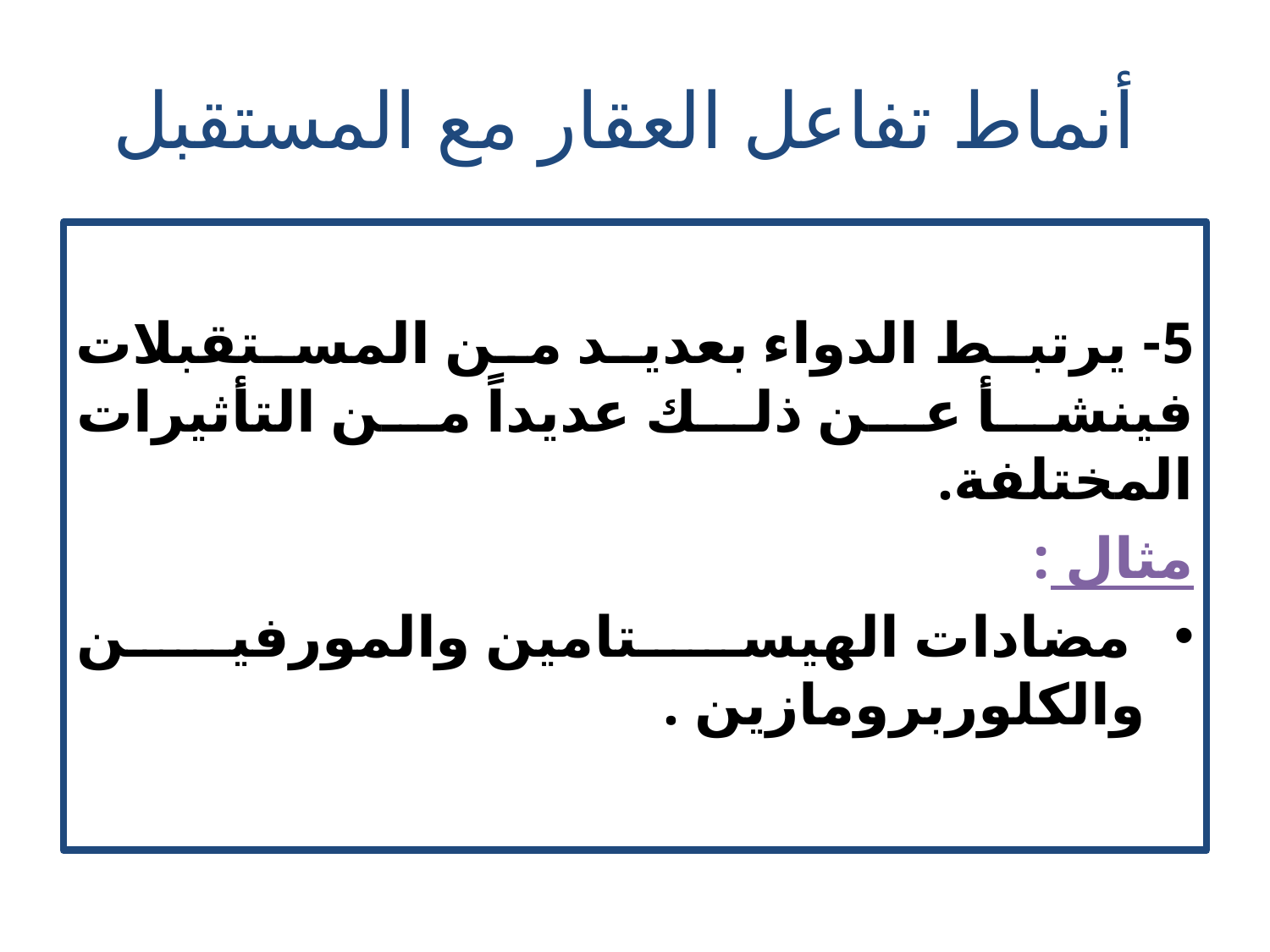

# أنماط تفاعل العقار مع المستقبل

5- يرتبط الدواء بعديد من المستقبلات فينشأ عن ذلك عديداً من التأثيرات المختلفة.
مثال :
 مضادات الهيستامين والمورفين والكلوربرومازين .